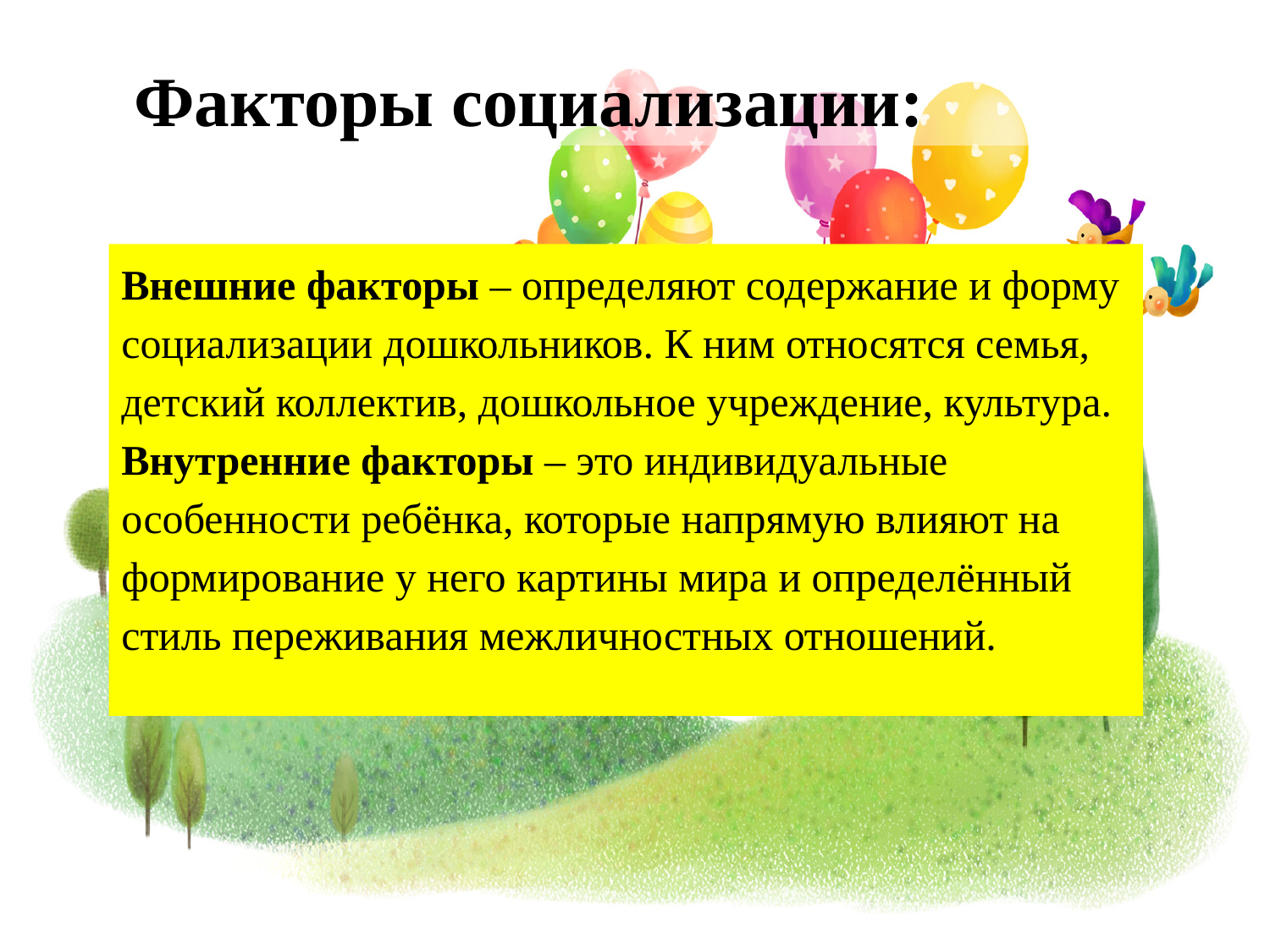

Факторы социализации:
Внешние факторы – определяют содержание и форму социализации дошкольников. К ним относятся семья, детский коллектив, дошкольное учреждение, культура.
Внутренние факторы – это индивидуальные особенности ребёнка, которые напрямую влияют на формирование у него картины мира и определённый стиль переживания межличностных отношений.